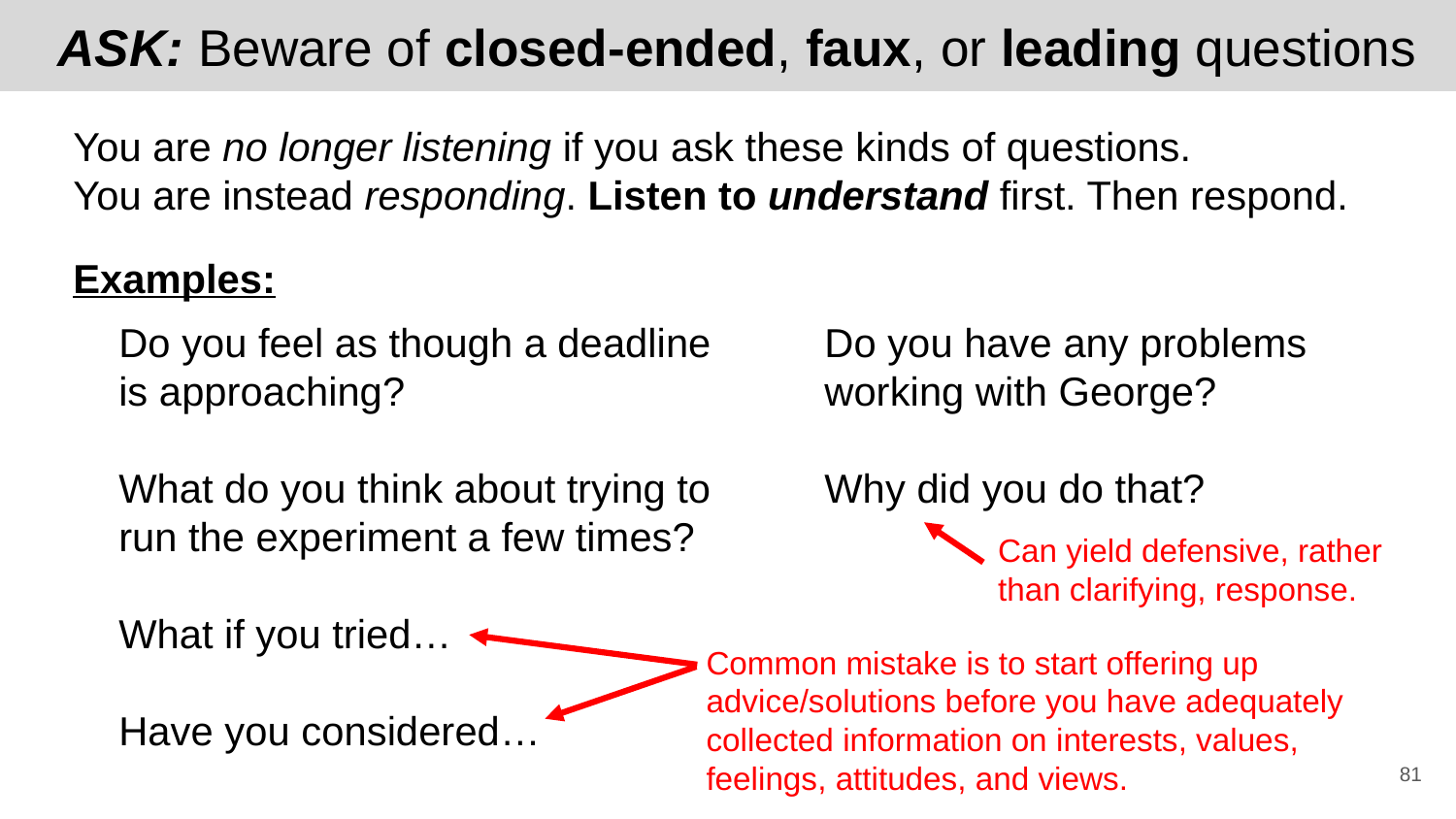

# ASK: Beware of closed-ended, faux, or leading questions
You are no longer listening if you ask these kinds of questions.
You are instead responding. Listen to understand first. Then respond.
Examples:
Do you feel as though a deadline is approaching?

What do you think about trying to run the experiment a few times?

What if you tried…

Have you considered…
Do you have any problems working with George?

Why did you do that?

Can yield defensive, rather than clarifying, response.
Common mistake is to start offering up advice/solutions before you have adequately collected information on interests, values, feelings, attitudes, and views.
81